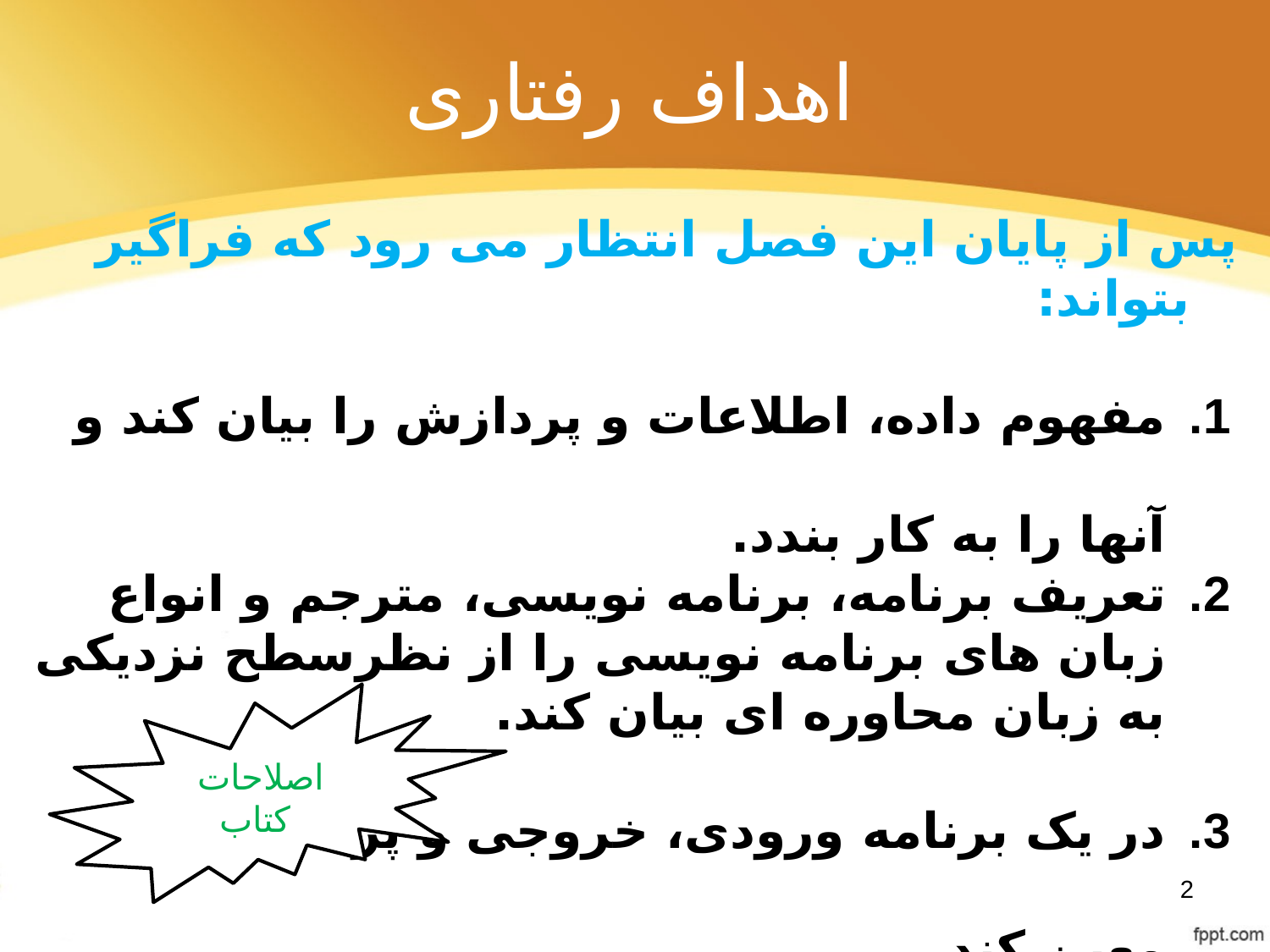

# اهداف رفتاری
پس از پایان این فصل انتظار می رود که فراگیر بتواند:
مفهوم داده، اطلاعات و پردازش را بیان کند و آنها را به کار بندد.
تعریف برنامه، برنامه نویسی، مترجم و انواع زبان های برنامه نویسی را از نظرسطح نزدیکی به زبان محاوره ای بیان کند.
در یک برنامه ورودی، خروجی و پردازش را معین کند.
هدف از برنامه نویسی را بیان نماید.
اصلاحات کتاب
2